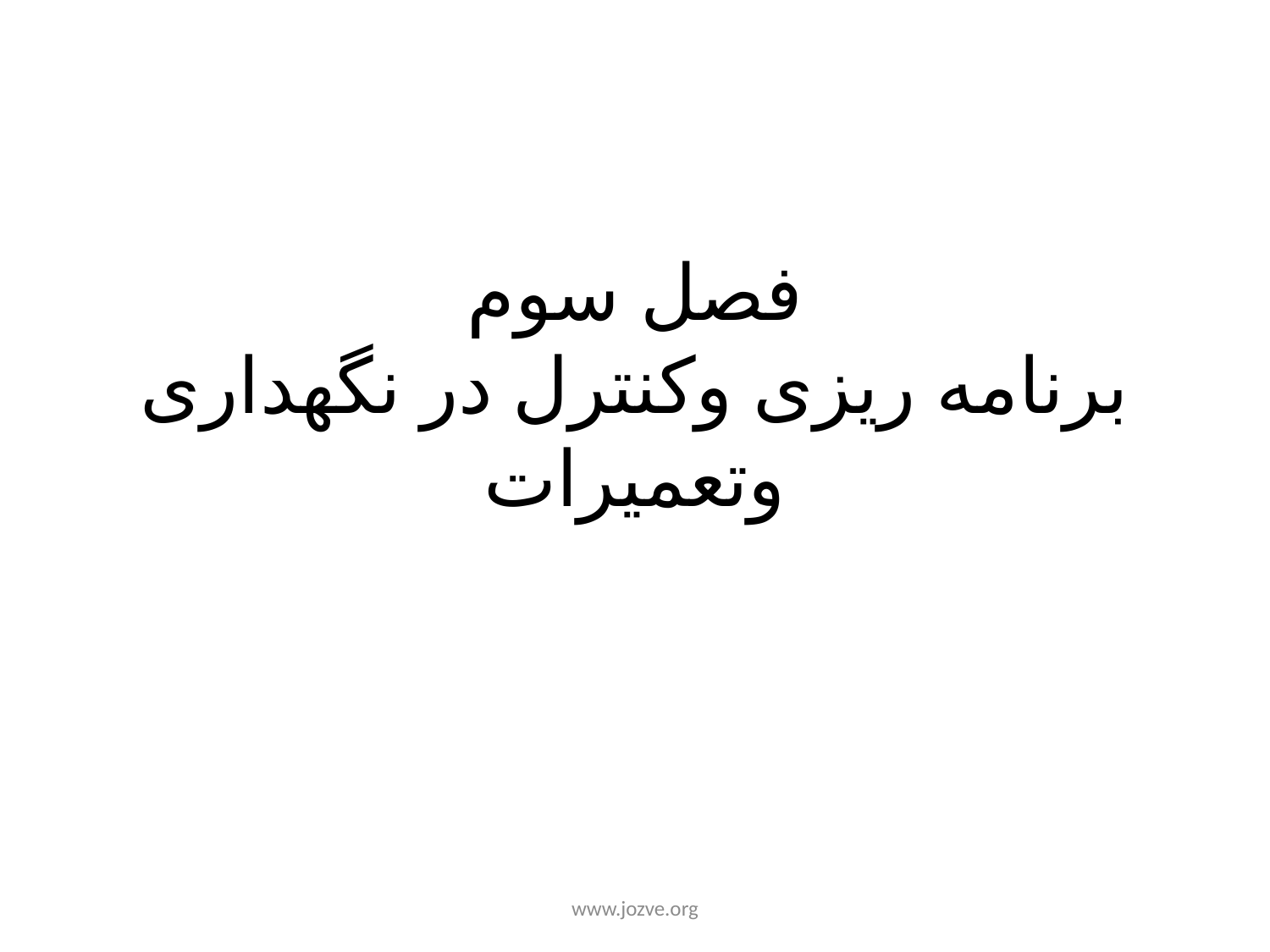

# فصل سوم برنامه ریزی وکنترل در نگهداری وتعمیرات
www.jozve.org